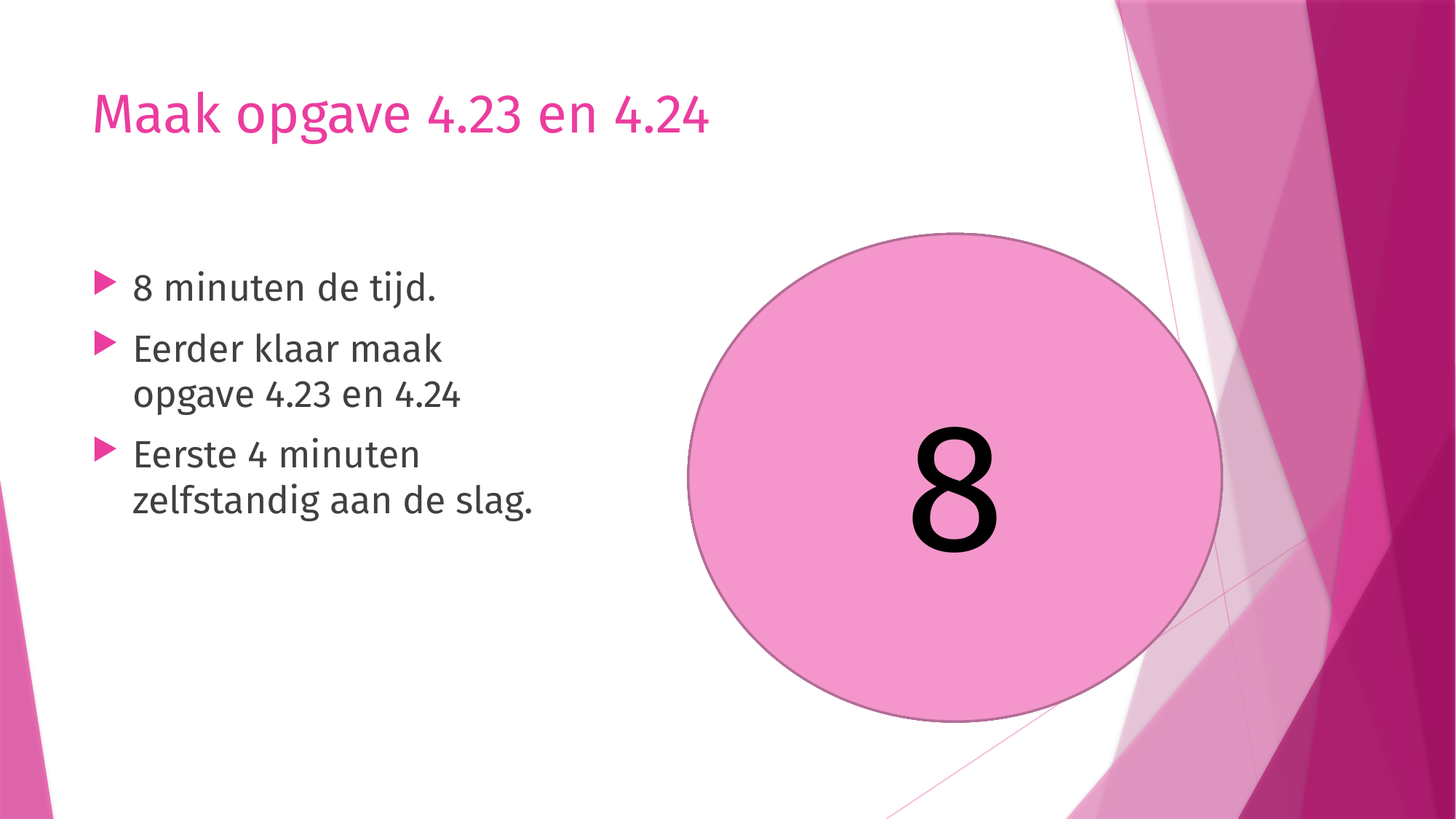

# Maak opgave 4.23 en 4.24
8
5
6
7
4
3
1
2
8 minuten de tijd.
Eerder klaar maak opgave 4.23 en 4.24
Eerste 4 minuten zelfstandig aan de slag.